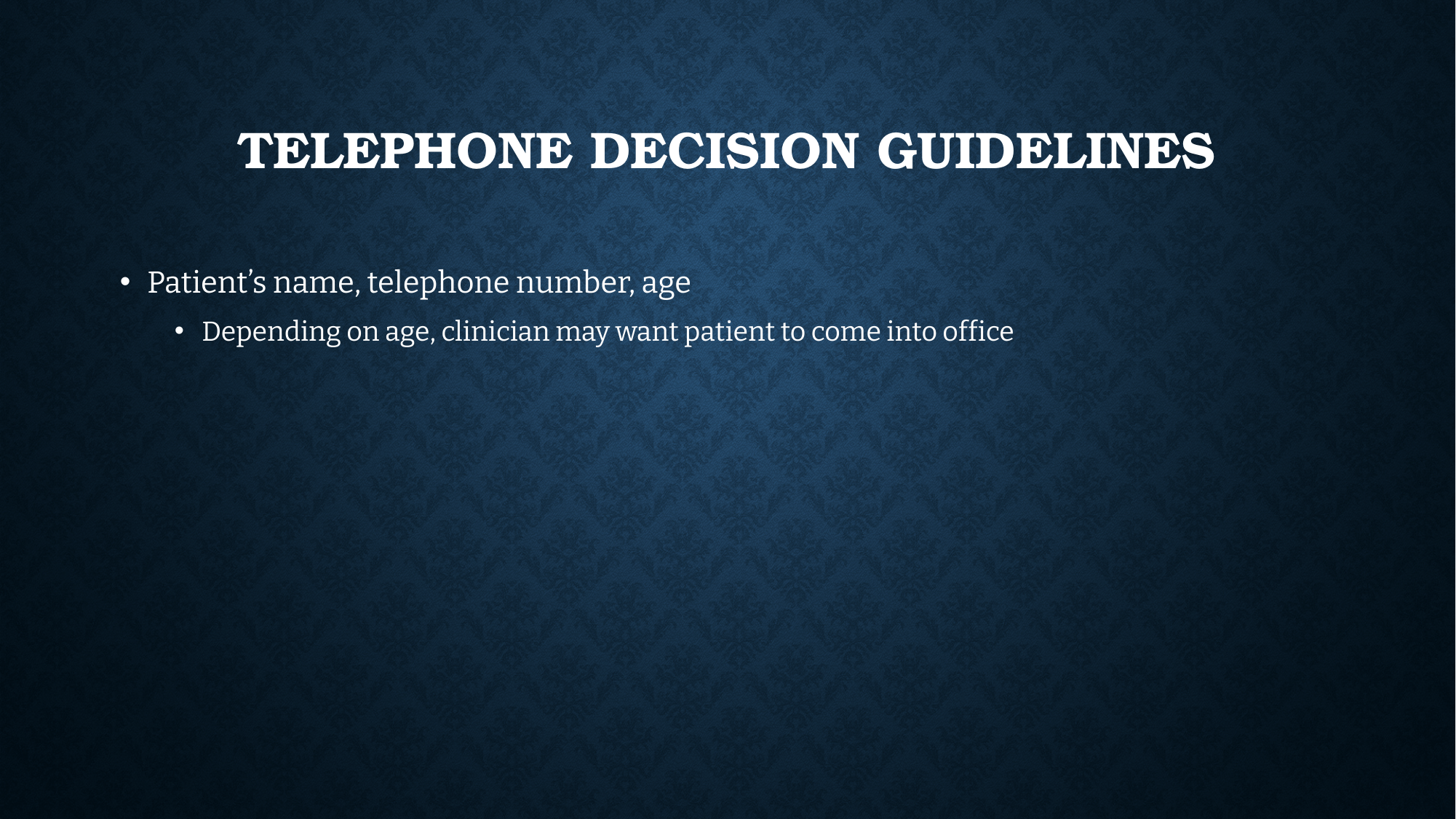

# Telephone decision Guidelines
Patient’s name, telephone number, age
Depending on age, clinician may want patient to come into office